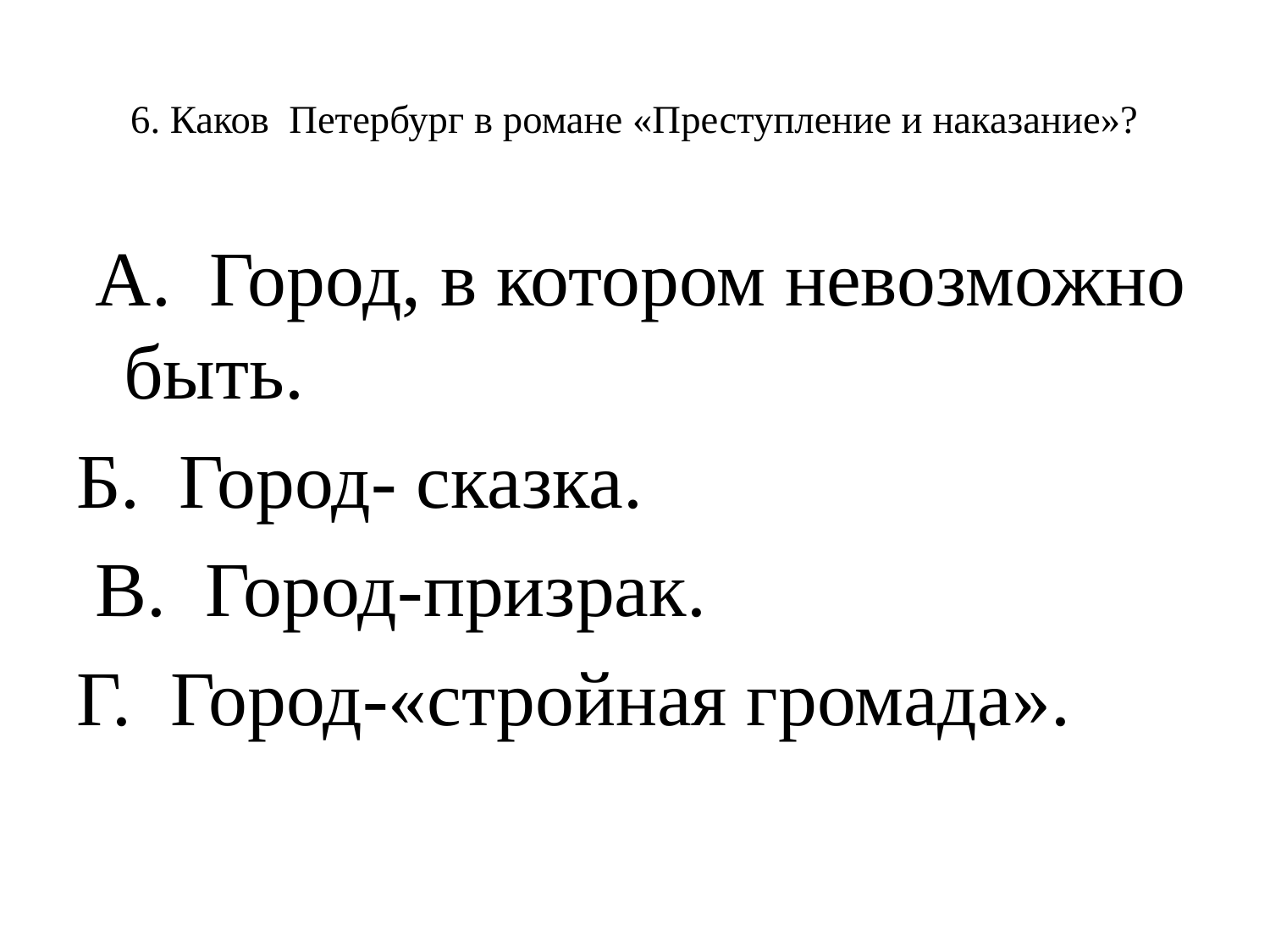

# 6. Каков  Петербург в романе «Преступление и наказание»?
 А.  Город, в котором невозможно быть.
Б.  Город- сказка.
 В.  Город-призрак.
Г.  Город-«стройная громада».